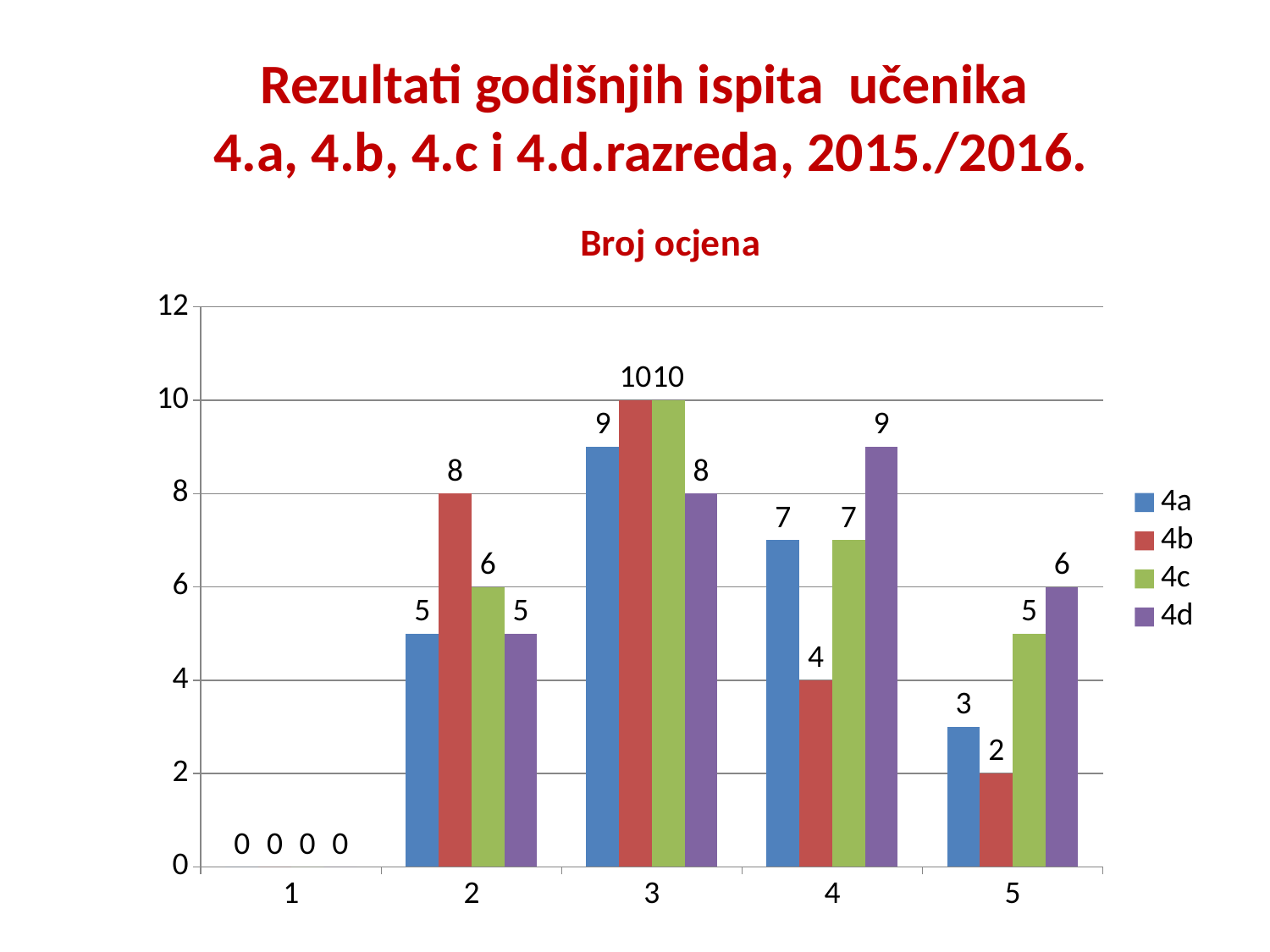

# Rezultati godišnjih ispita  učenika 4.a, 4.b, 4.c i 4.d.razreda, 2015./2016.

### Chart: Broj ocjena

| Category | 4a | 4b | 4c | 4d |
|---|---|---|---|---|
| 1 | 0.0 | 0.0 | 0.0 | 0.0 |
| 2 | 5.0 | 8.0 | 6.0 | 5.0 |
| 3 | 9.0 | 10.0 | 10.0 | 8.0 |
| 4 | 7.0 | 4.0 | 7.0 | 9.0 |
| 5 | 3.0 | 2.0 | 5.0 | 6.0 |